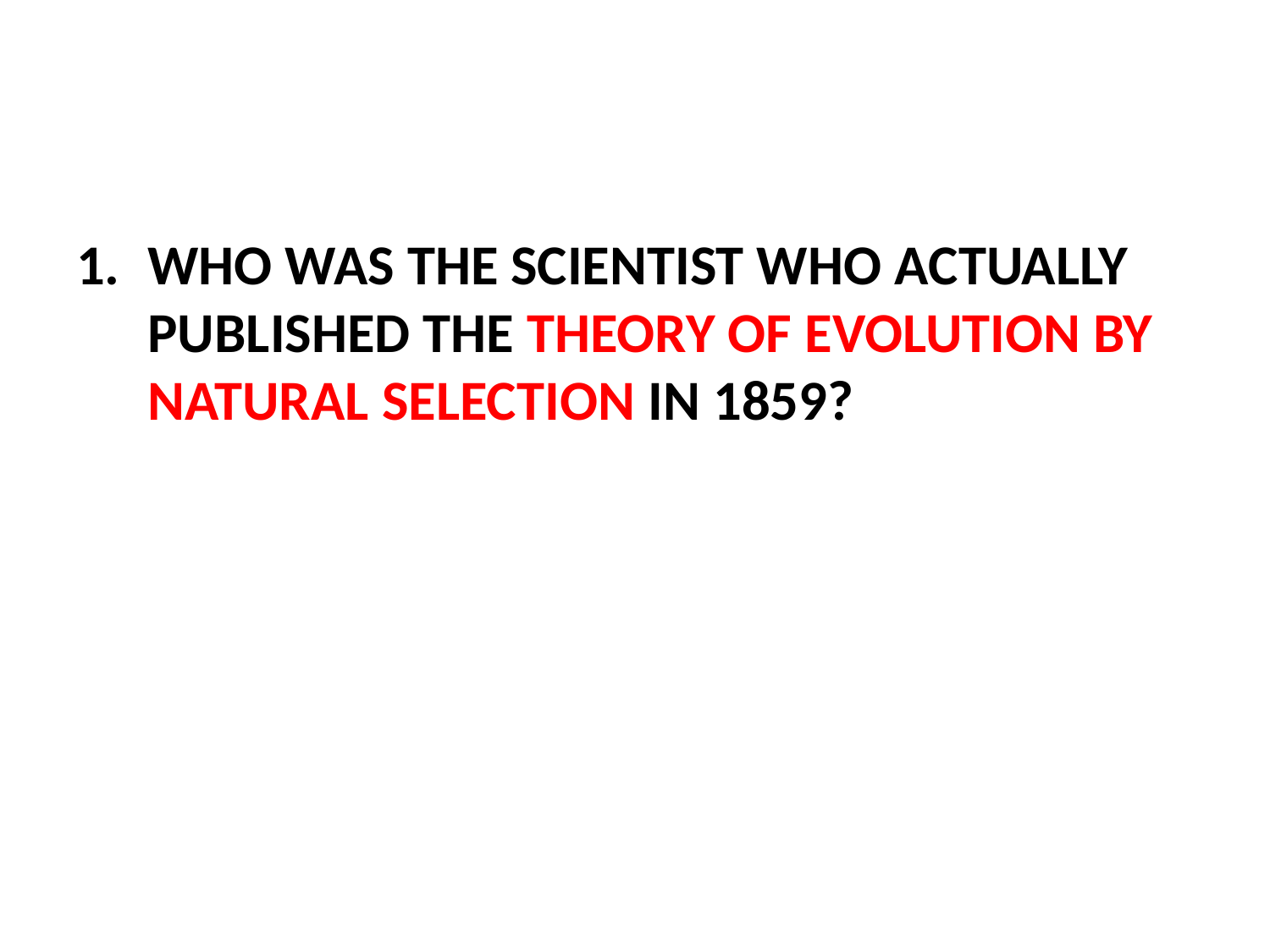

WHO WAS THE SCIENTIST WHO ACTUALLY PUBLISHED THE THEORY OF EVOLUTION BY NATURAL SELECTION IN 1859?